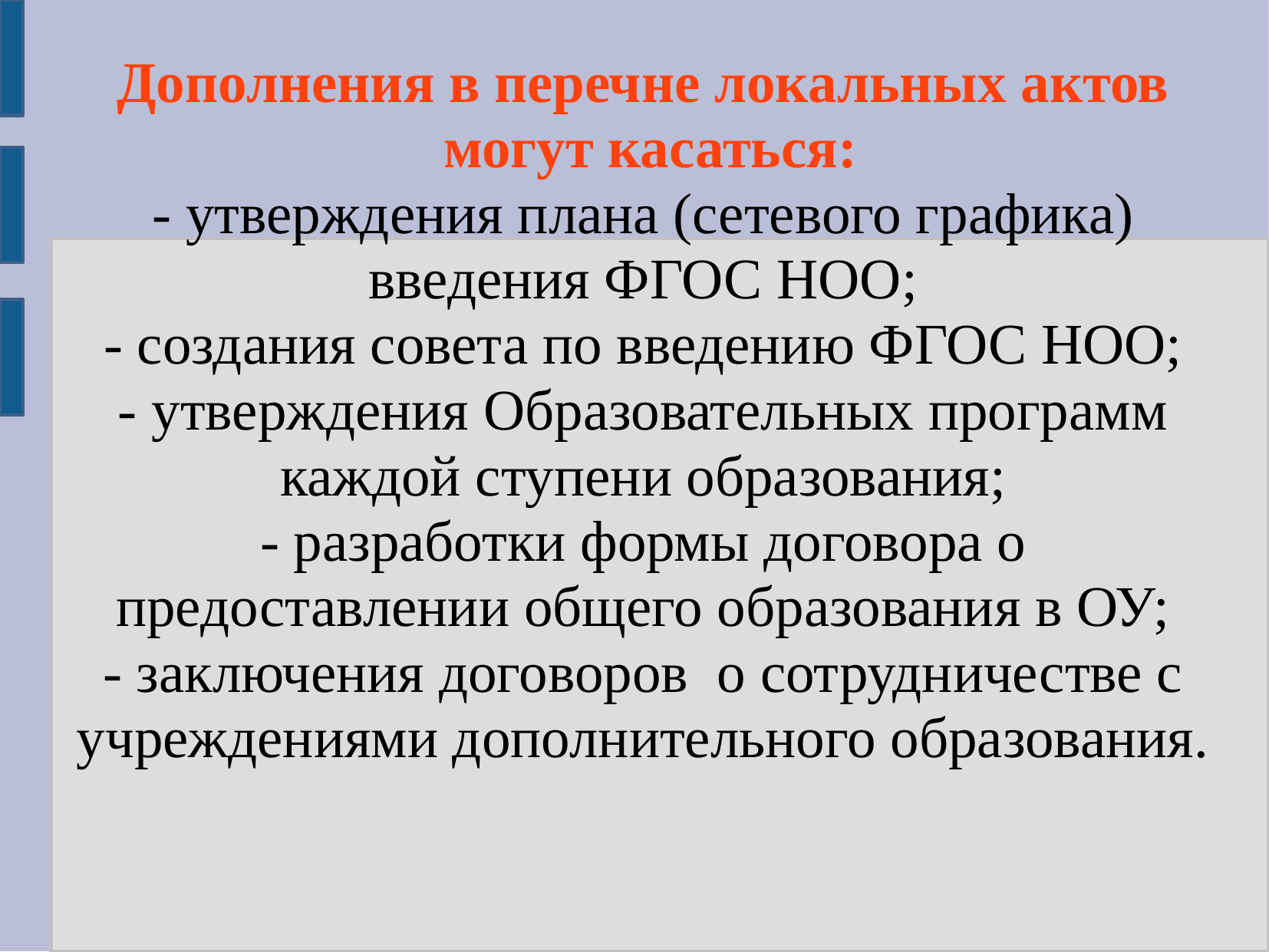

Дополнения в перечне локальных актов
 могут касаться:
- утверждения плана (сетевого графика) введения ФГОС НОО;
- создания совета по введению ФГОС НОО;
- утверждения Образовательных программ каждой ступени образования;
- разработки формы договора о предоставлении общего образования в ОУ;
- заключения договоров  о сотрудничестве с учреждениями дополнительного образования.